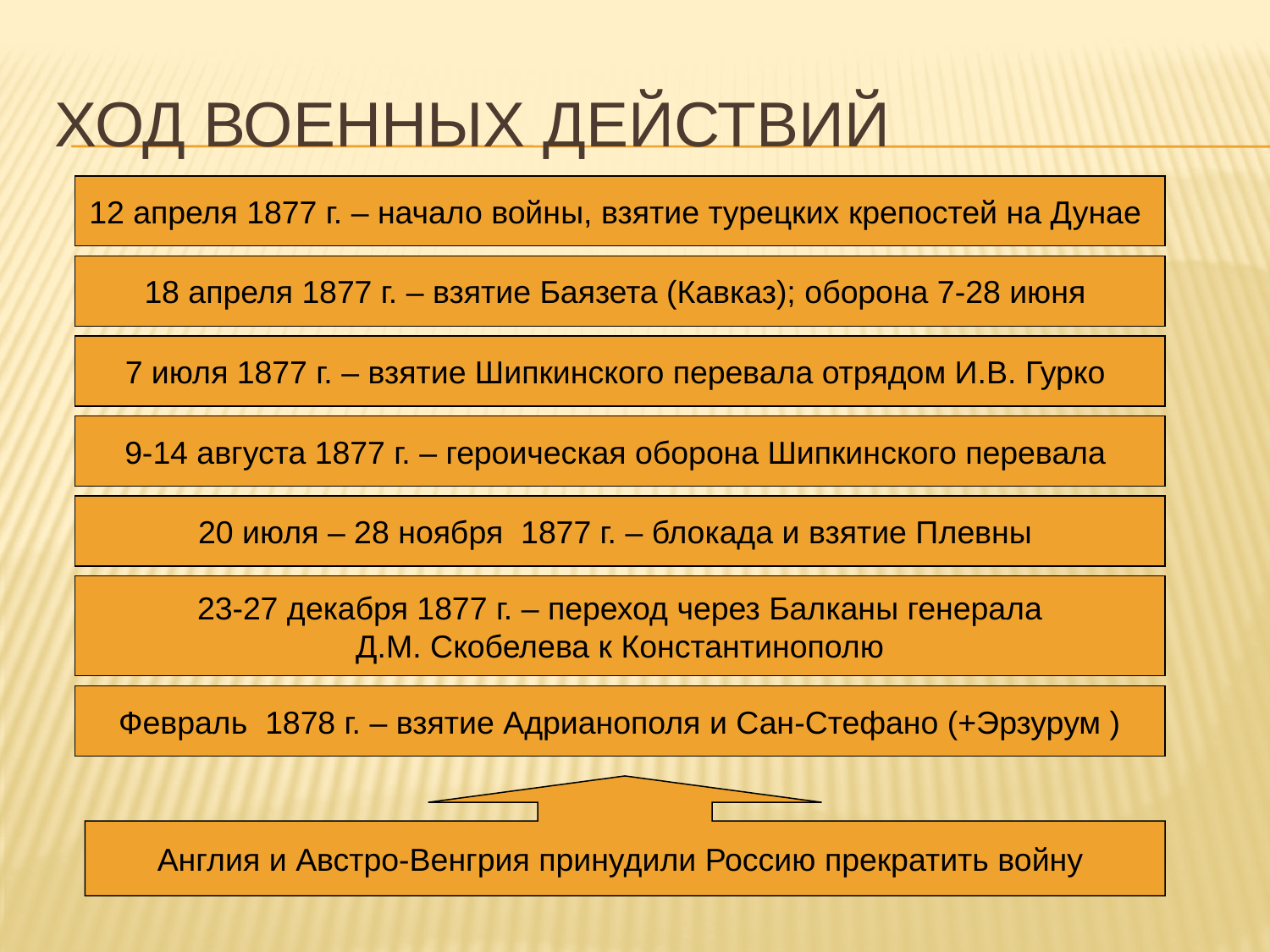

# Ход военных действий
12 апреля 1877 г. – начало войны, взятие турецких крепостей на Дунае
18 апреля 1877 г. – взятие Баязета (Кавказ); оборона 7-28 июня
7 июля 1877 г. – взятие Шипкинского перевала отрядом И.В. Гурко
9-14 августа 1877 г. – героическая оборона Шипкинского перевала
20 июля – 28 ноября  1877 г. – блокада и взятие Плевны
23-27 декабря 1877 г. – переход через Балканы генерала
Д.М. Скобелева к Константинополю
Февраль  1878 г. – взятие Адрианополя и Сан-Стефано (+Эрзурум )
Англия и Австро-Венгрия принудили Россию прекратить войну